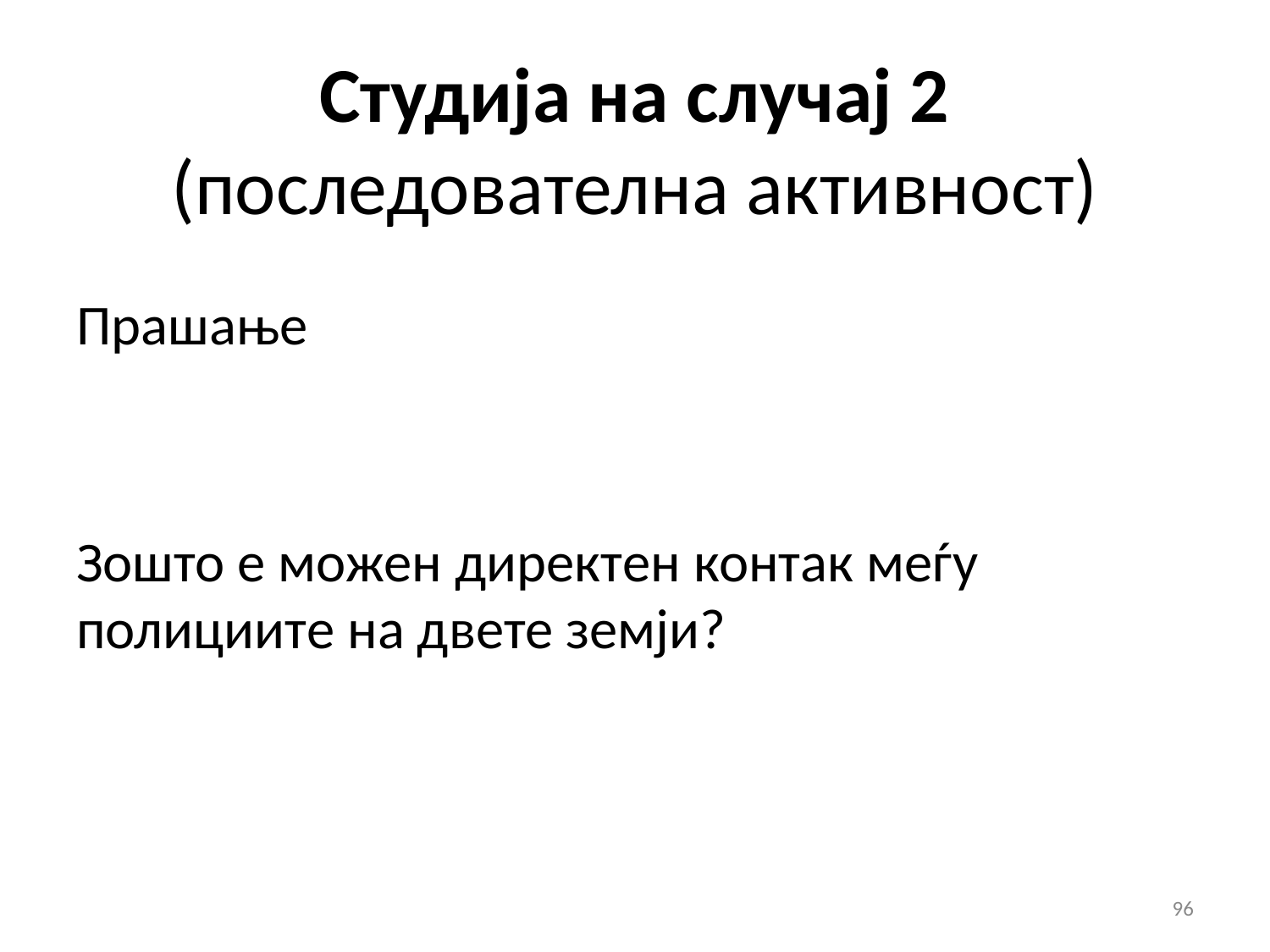

# Студија на случај 2 (последователна активност)
Прашање

Зошто е можен директен контак меѓу полициите на двете земји?

96